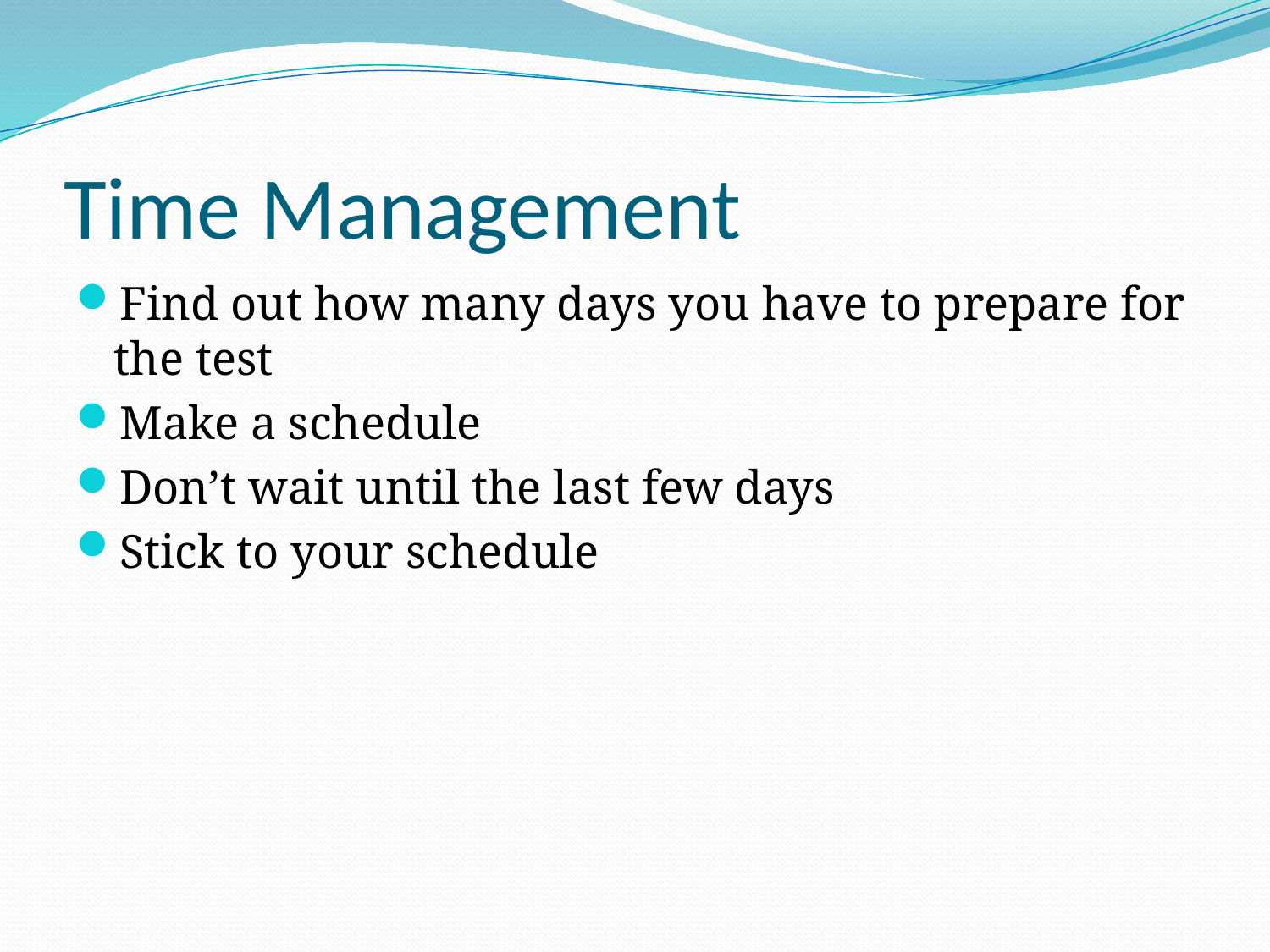

# Time Management
Find out how many days you have to prepare for the test
Make a schedule
Don’t wait until the last few days
Stick to your schedule